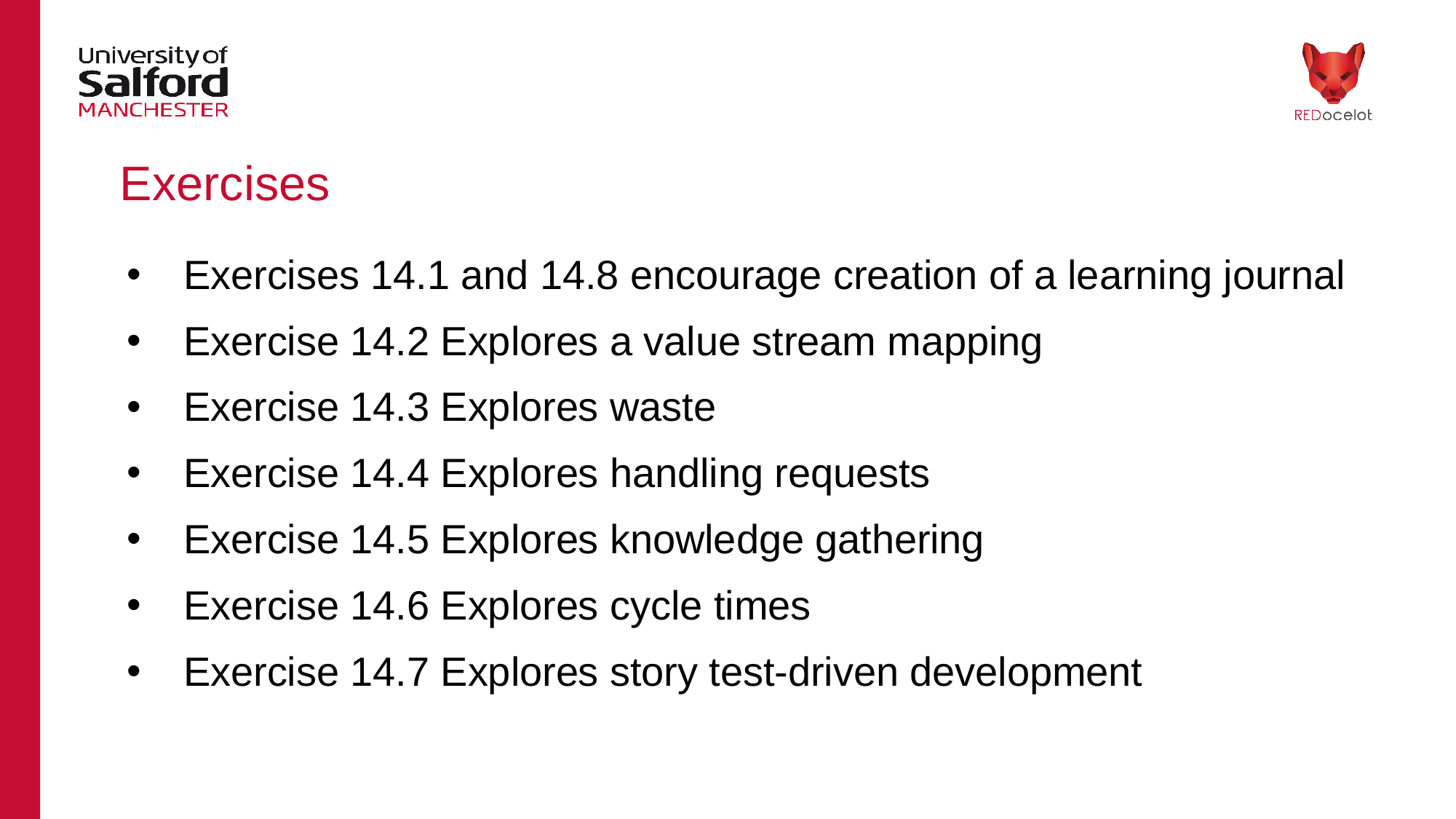

# Exercises
Exercises 14.1 and 14.8 encourage creation of a learning journal
Exercise 14.2 Explores a value stream mapping
Exercise 14.3 Explores waste
Exercise 14.4 Explores handling requests
Exercise 14.5 Explores knowledge gathering
Exercise 14.6 Explores cycle times
Exercise 14.7 Explores story test-driven development